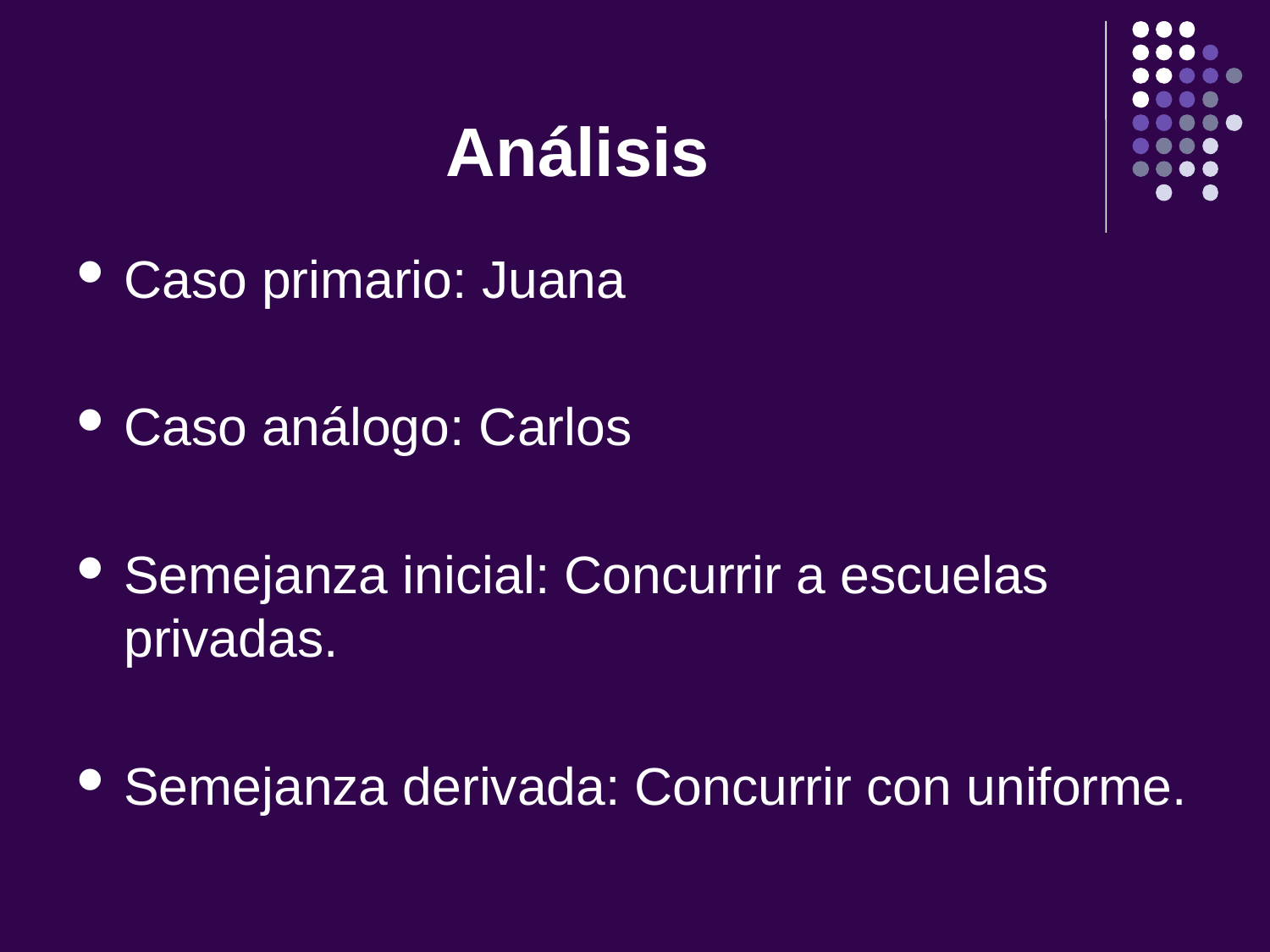

# Análisis
Caso primario: Juana

Caso análogo: Carlos

Semejanza inicial: Concurrir a escuelas privadas.

Semejanza derivada: Concurrir con uniforme.